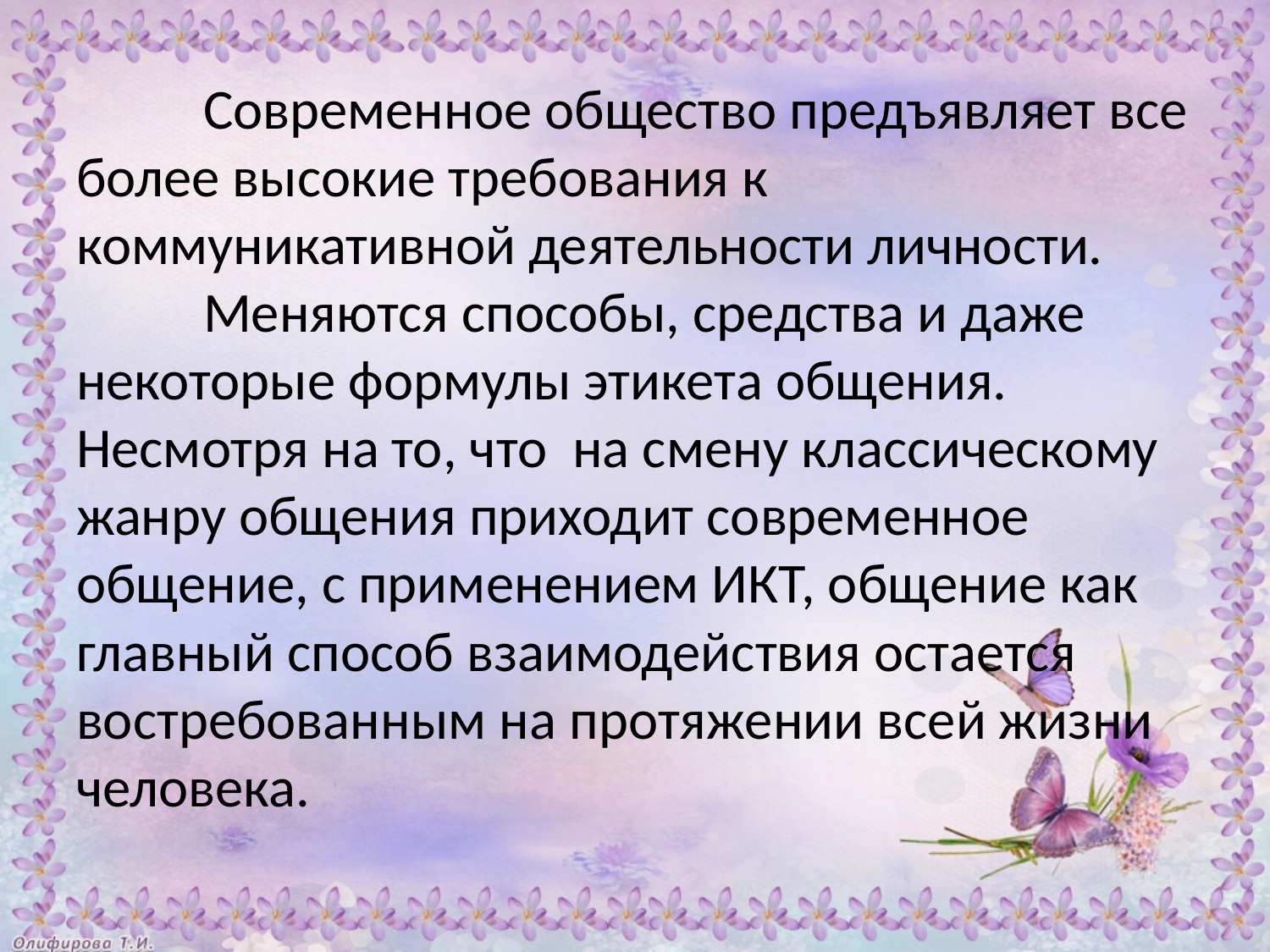

Современное общество предъявляет все более высокие требования к коммуникативной деятельности личности. 	Меняются способы, средства и даже некоторые формулы этикета общения. 	Несмотря на то, что  на смену классическому жанру общения приходит современное общение, с применением ИКТ, общение как главный способ взаимодействия остается востребованным на протяжении всей жизни человека.